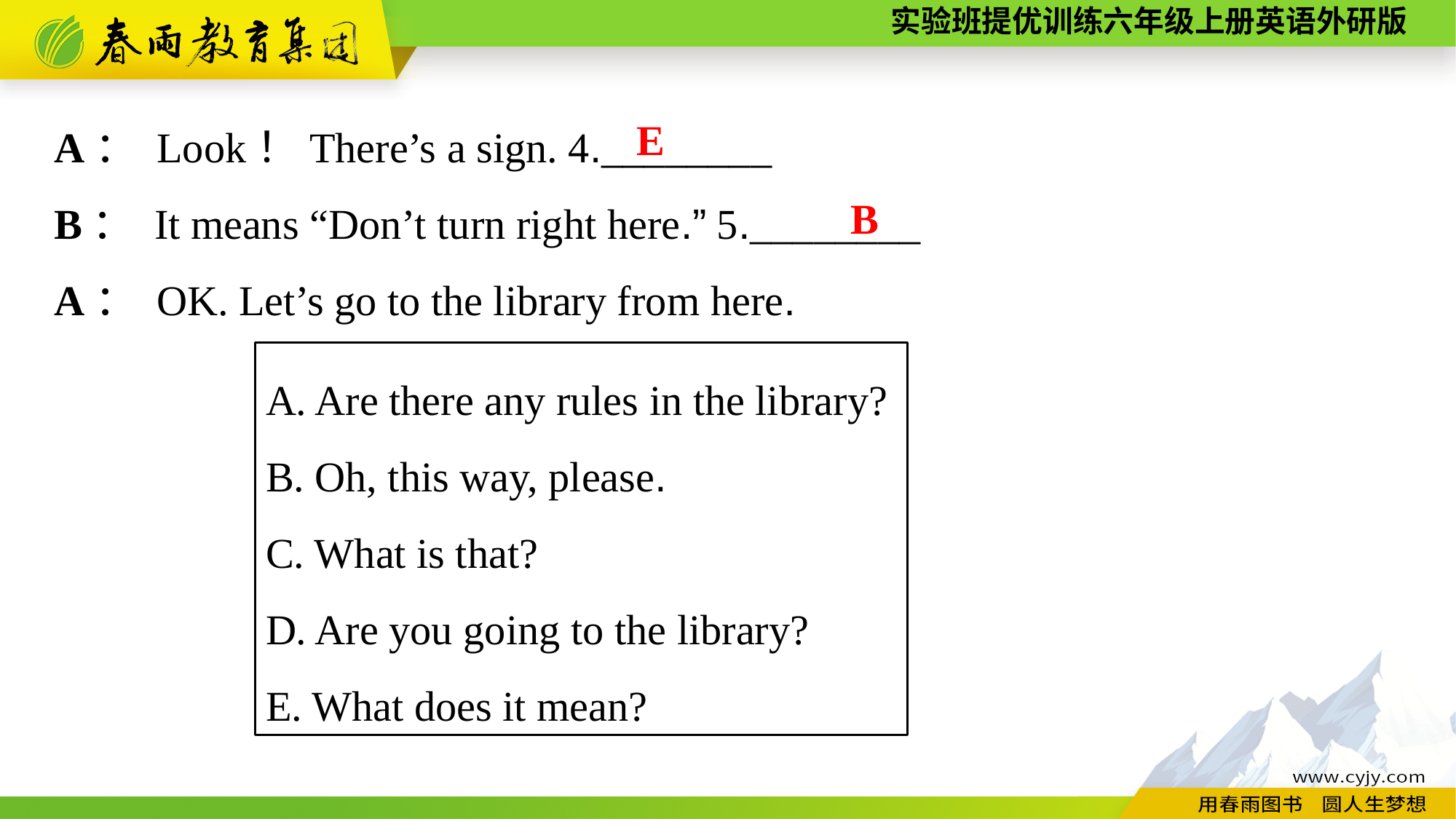

A： Look！There’s a sign. 4.________
B： It means “Don’t turn right here.” 5.________
A： OK. Let’s go to the library from here.
E
B
A. Are there any rules in the library?
B. Oh, this way, please.
C. What is that?
D. Are you going to the library?
E. What does it mean?